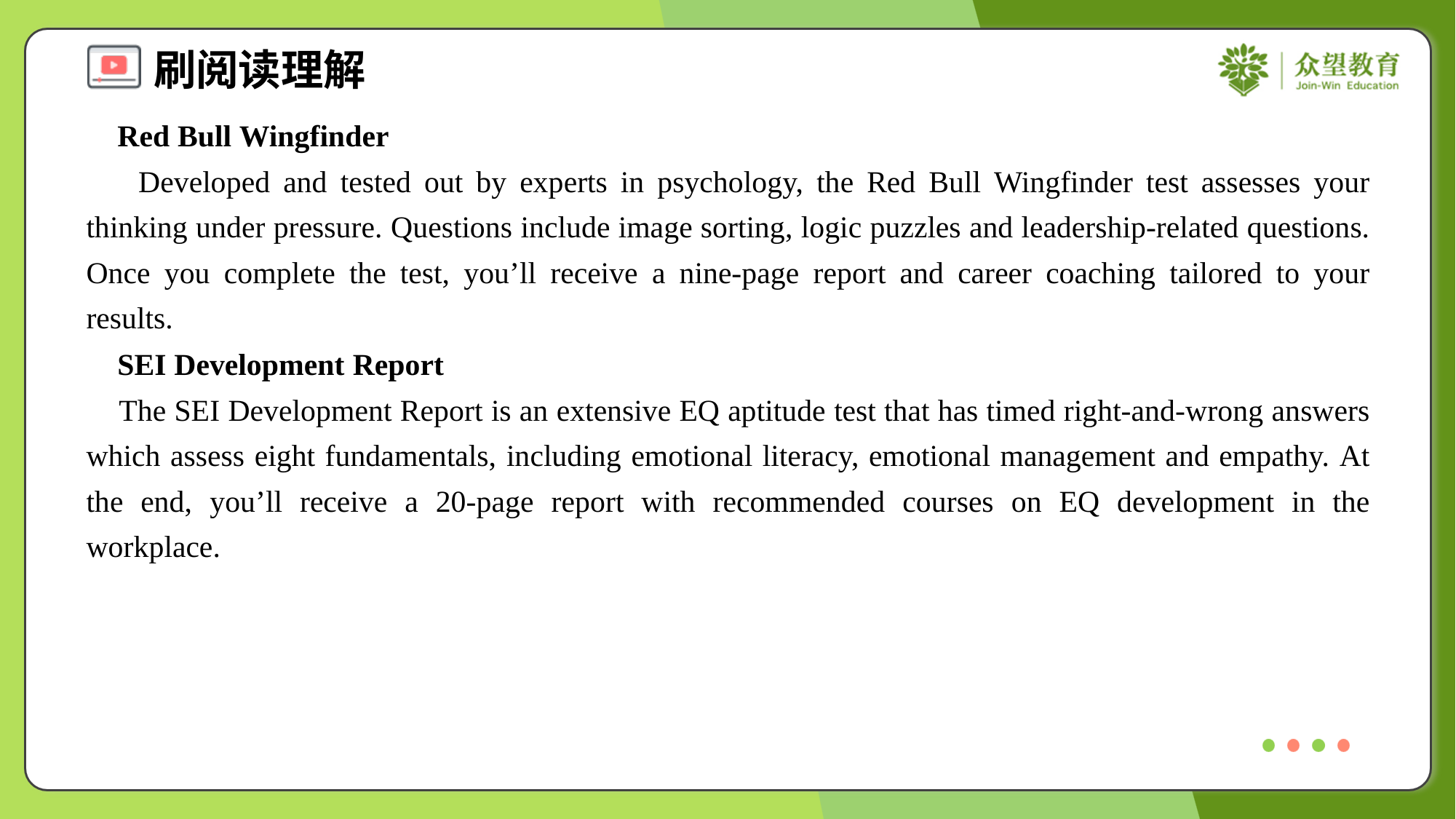

Red Bull Wingfinder
    Developed and tested out by experts in psychology, the Red Bull Wingfinder test assesses your thinking under pressure. Questions include image sorting, logic puzzles and leadership-related questions. Once you complete the test, you’ll receive a nine-page report and career coaching tailored to your results.
    SEI Development Report
    The SEI Development Report is an extensive EQ aptitude test that has timed right-and-wrong answers which assess eight fundamentals, including emotional literacy, emotional management and empathy. At the end, you’ll receive a 20-page report with recommended courses on EQ development in the workplace.